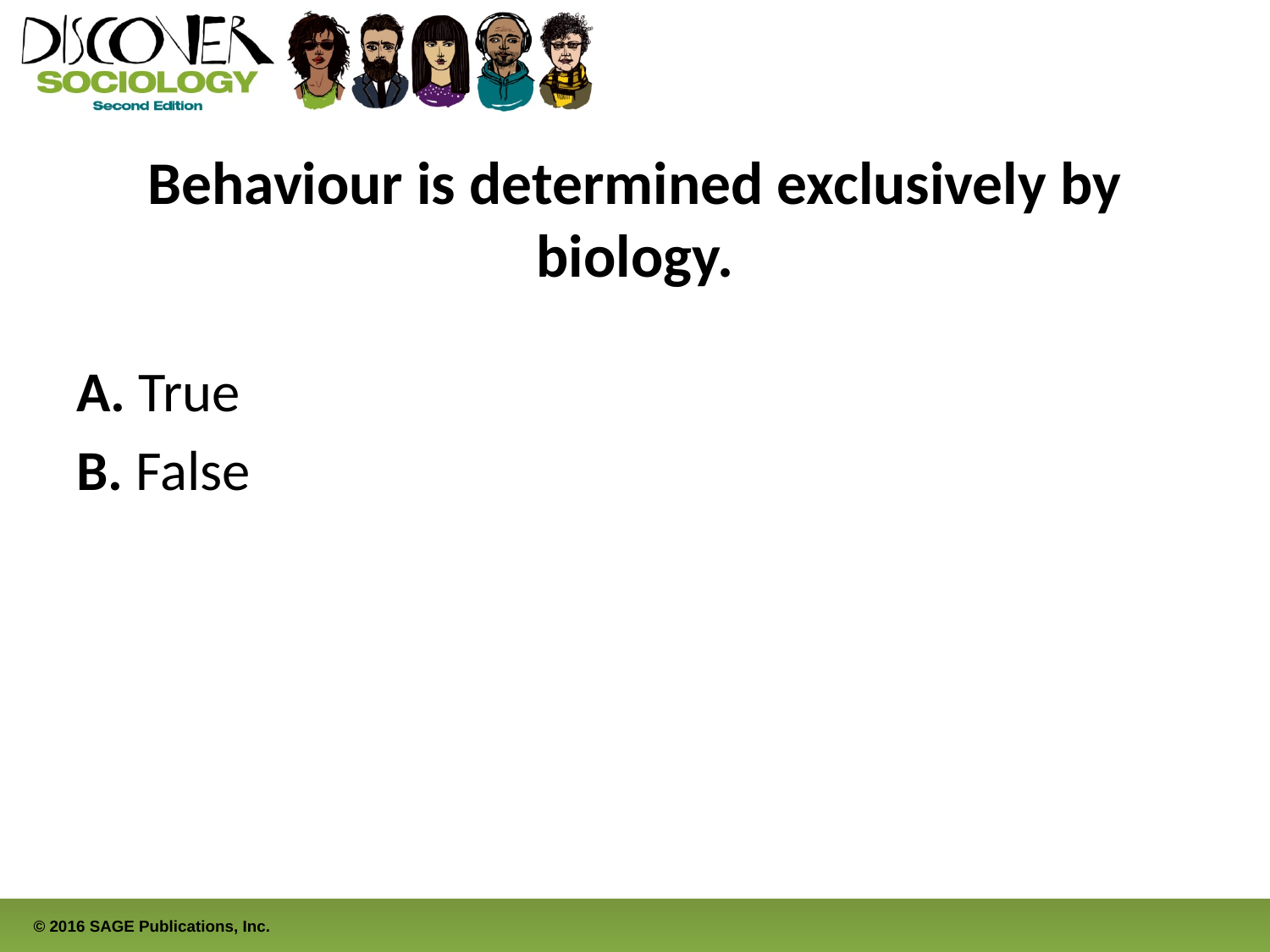

# Behaviour is determined exclusively by biology.
A. True
B. False